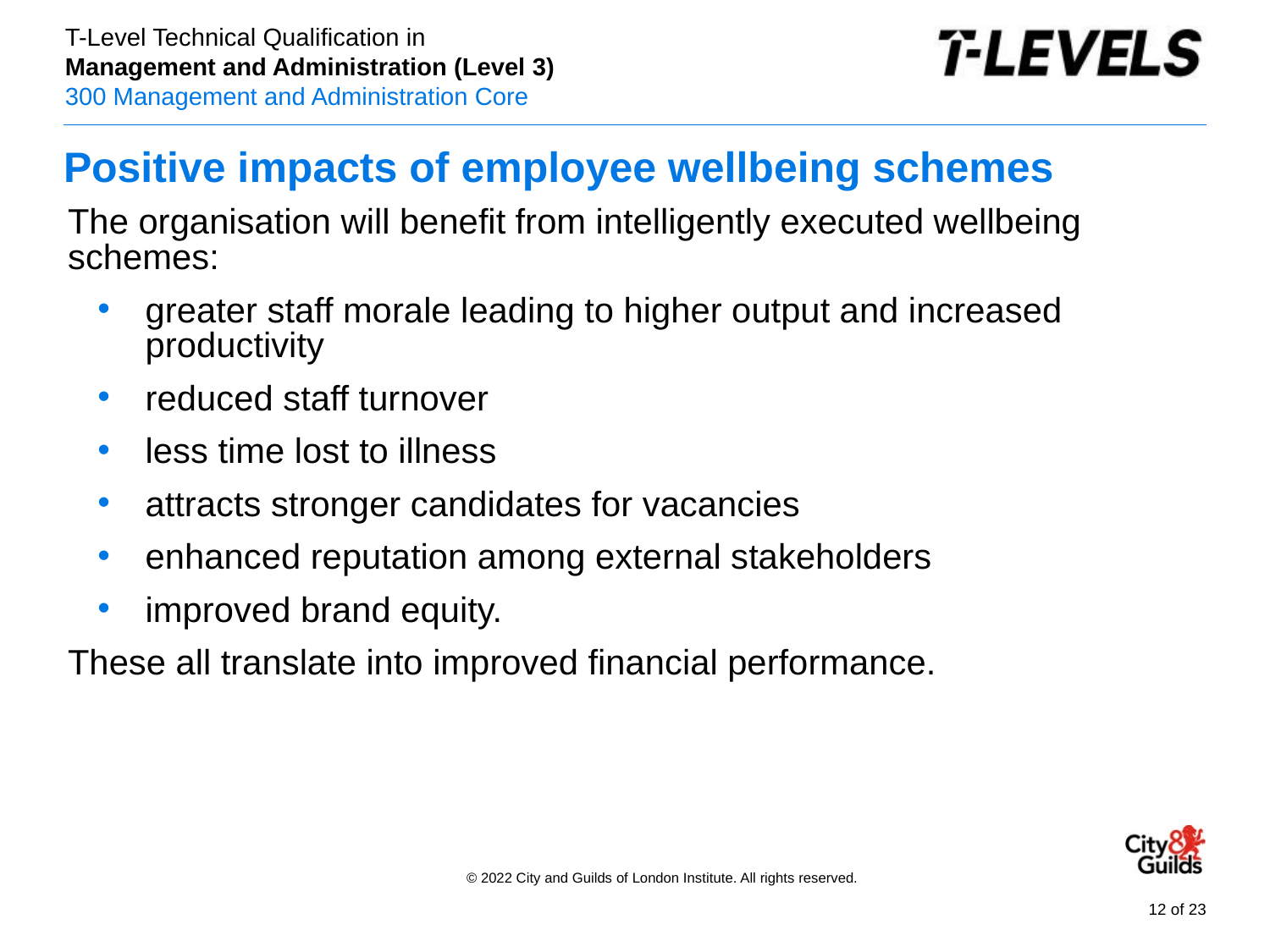

# Positive impacts of employee wellbeing schemes
The organisation will benefit from intelligently executed wellbeing schemes:
greater staff morale leading to higher output and increased productivity
reduced staff turnover
less time lost to illness
attracts stronger candidates for vacancies
enhanced reputation among external stakeholders
improved brand equity.
These all translate into improved financial performance.